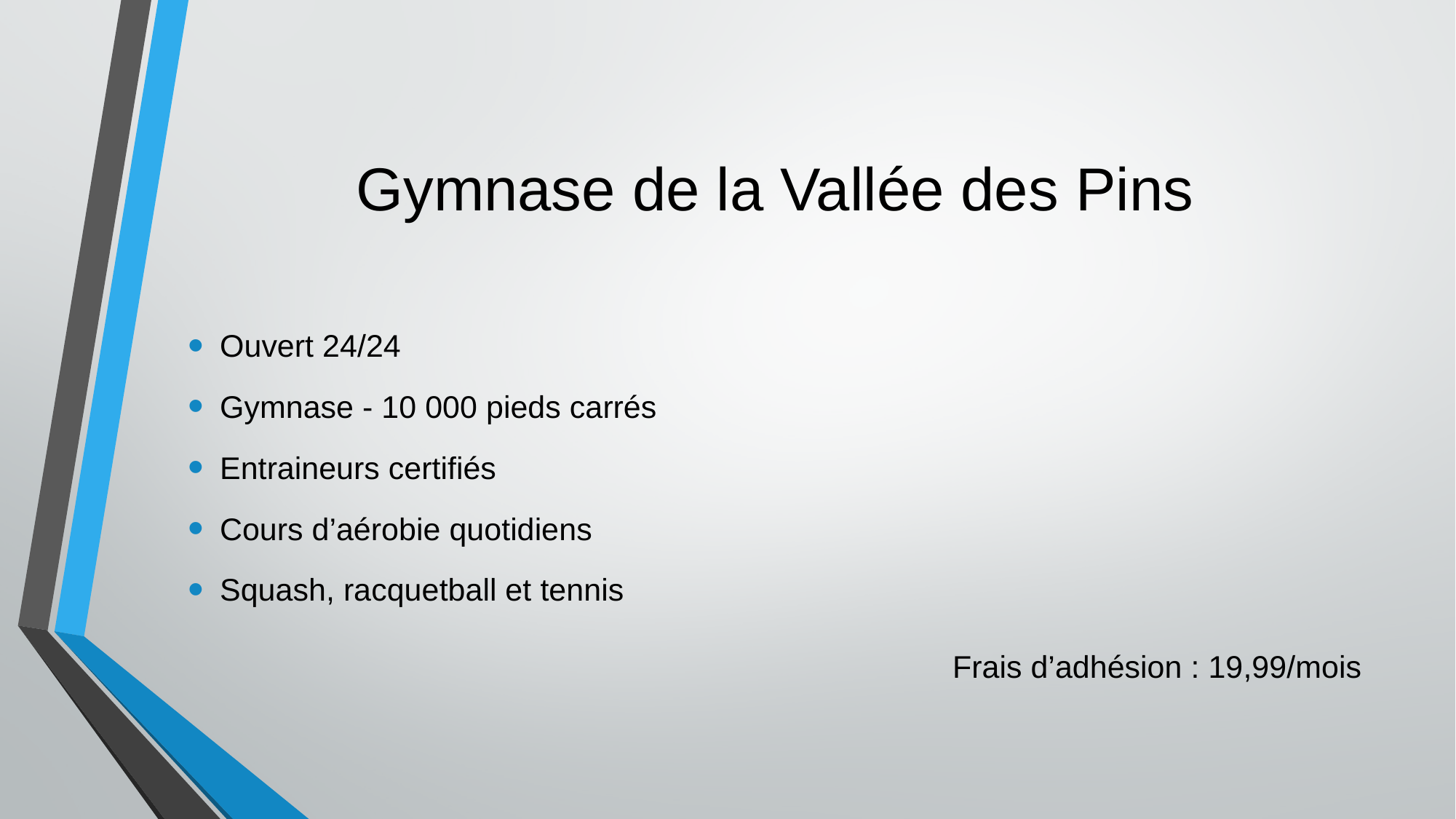

# Gymnase de la Vallée des Pins
Ouvert 24/24
Gymnase - 10 000 pieds carrés
Entraineurs certifiés
Cours d’aérobie quotidiens
Squash, racquetball et tennis
Frais d’adhésion : 19,99/mois